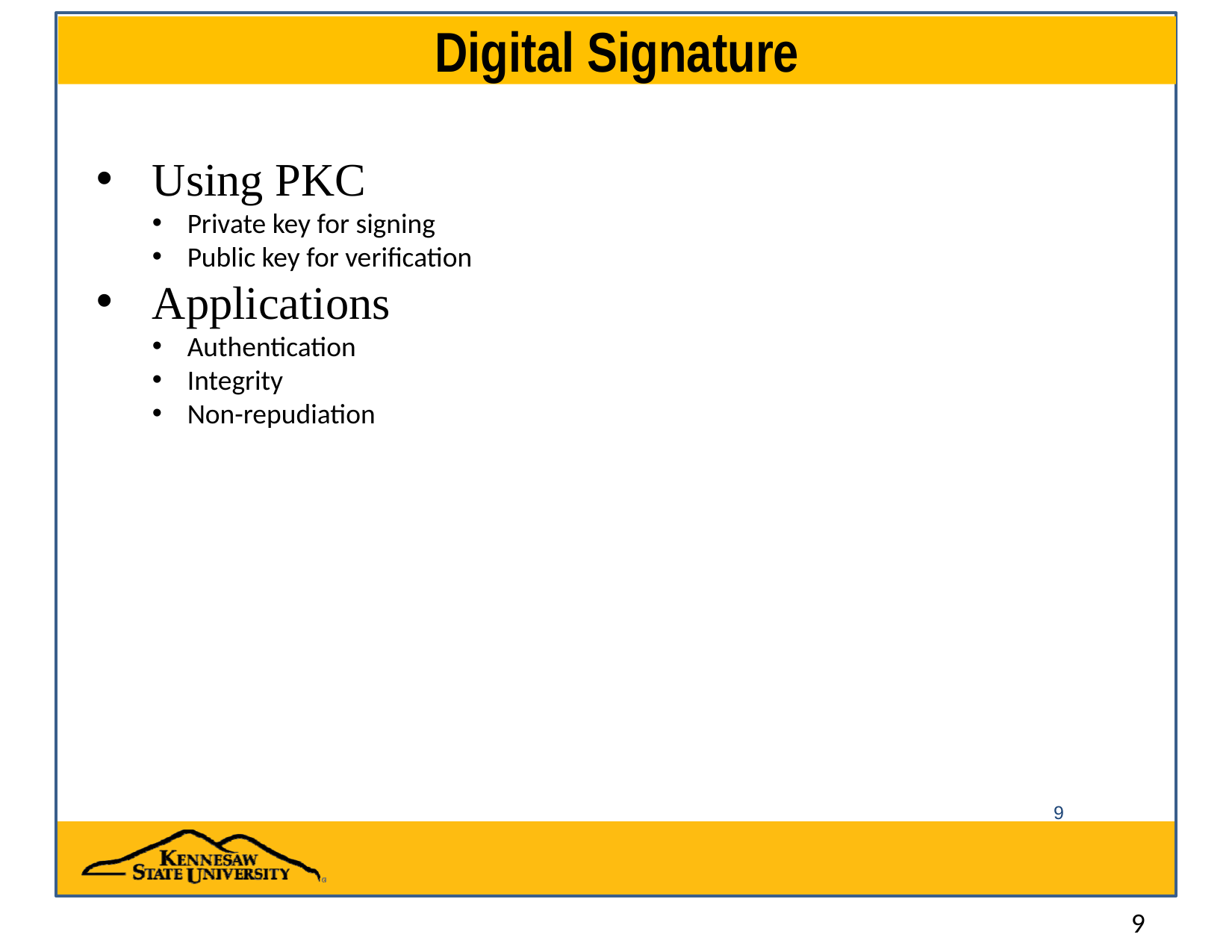

# Digital Signature
Using PKC
Private key for signing
Public key for verification
Applications
Authentication
Integrity
Non-repudiation

9